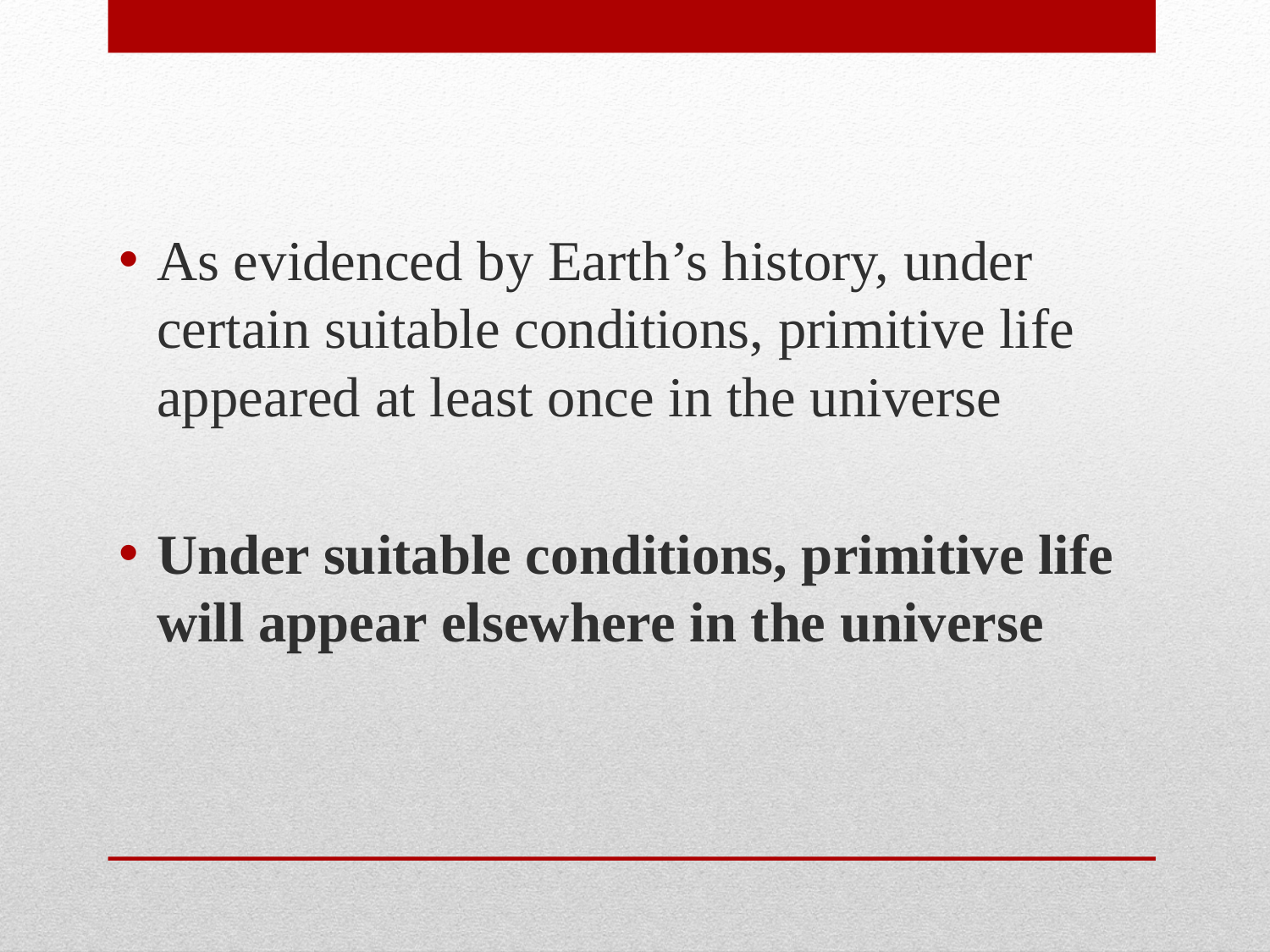

As evidenced by Earth’s history, under certain suitable conditions, primitive life appeared at least once in the universe

Under suitable conditions, primitive life will appear elsewhere in the universe